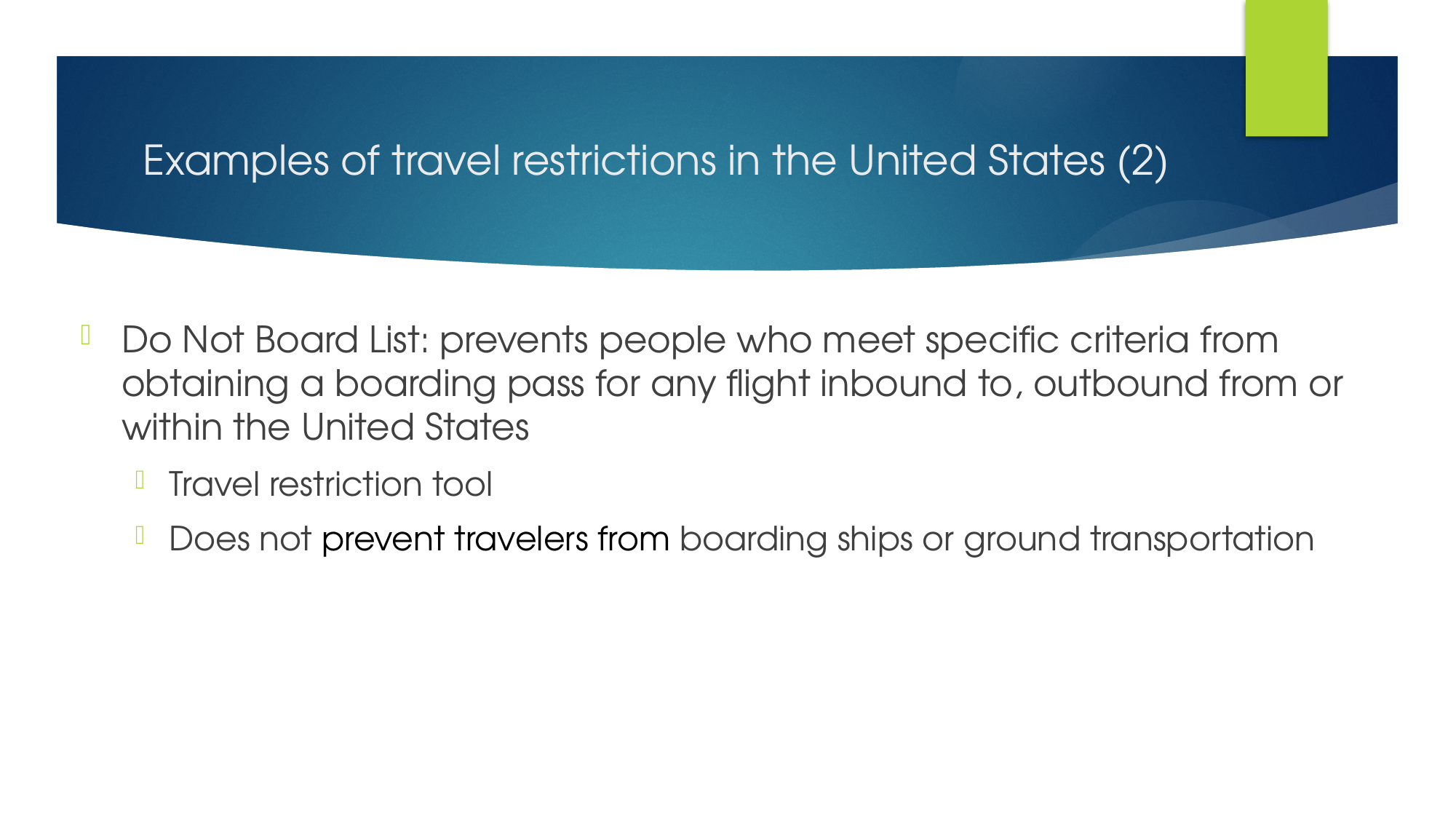

7
# Examples of travel restrictions in the United States (2)
Do Not Board List: prevents people who meet specific criteria from obtaining a boarding pass for any flight inbound to, outbound from or within the United States
Travel restriction tool
Does not prevent travelers from boarding ships or ground transportation